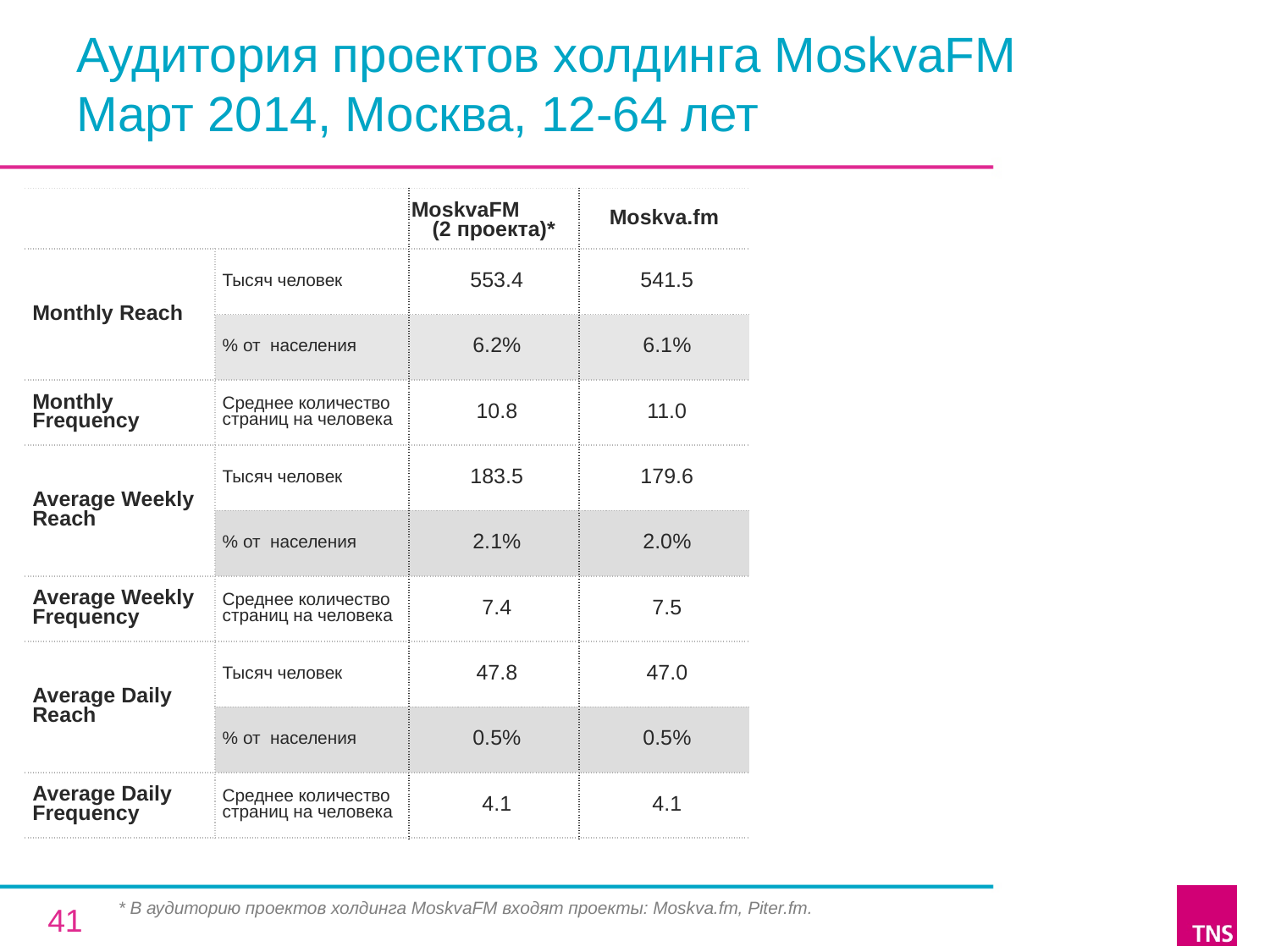

# Аудитория проектов холдинга MoskvaFM Март 2014, Москва, 12-64 лет
|  |  | MoskvaFM (2 проекта)\* | Moskva.fm |
| --- | --- | --- | --- |
| Monthly Reach | Тысяч человек | 553.4 | 541.5 |
|  | % от населения | 6.2% | 6.1% |
| Monthly Frequency | Среднее количество страниц на человека | 10.8 | 11.0 |
| Average Weekly Reach | Тысяч человек | 183.5 | 179.6 |
|  | % от населения | 2.1% | 2.0% |
| Average Weekly Frequency | Среднее количество страниц на человека | 7.4 | 7.5 |
| Average Daily Reach | Тысяч человек | 47.8 | 47.0 |
|  | % от населения | 0.5% | 0.5% |
| Average Daily Frequency | Среднее количество страниц на человека | 4.1 | 4.1 |
* В аудиторию проектов холдинга MoskvaFM входят проекты: Moskva.fm, Piter.fm.
41